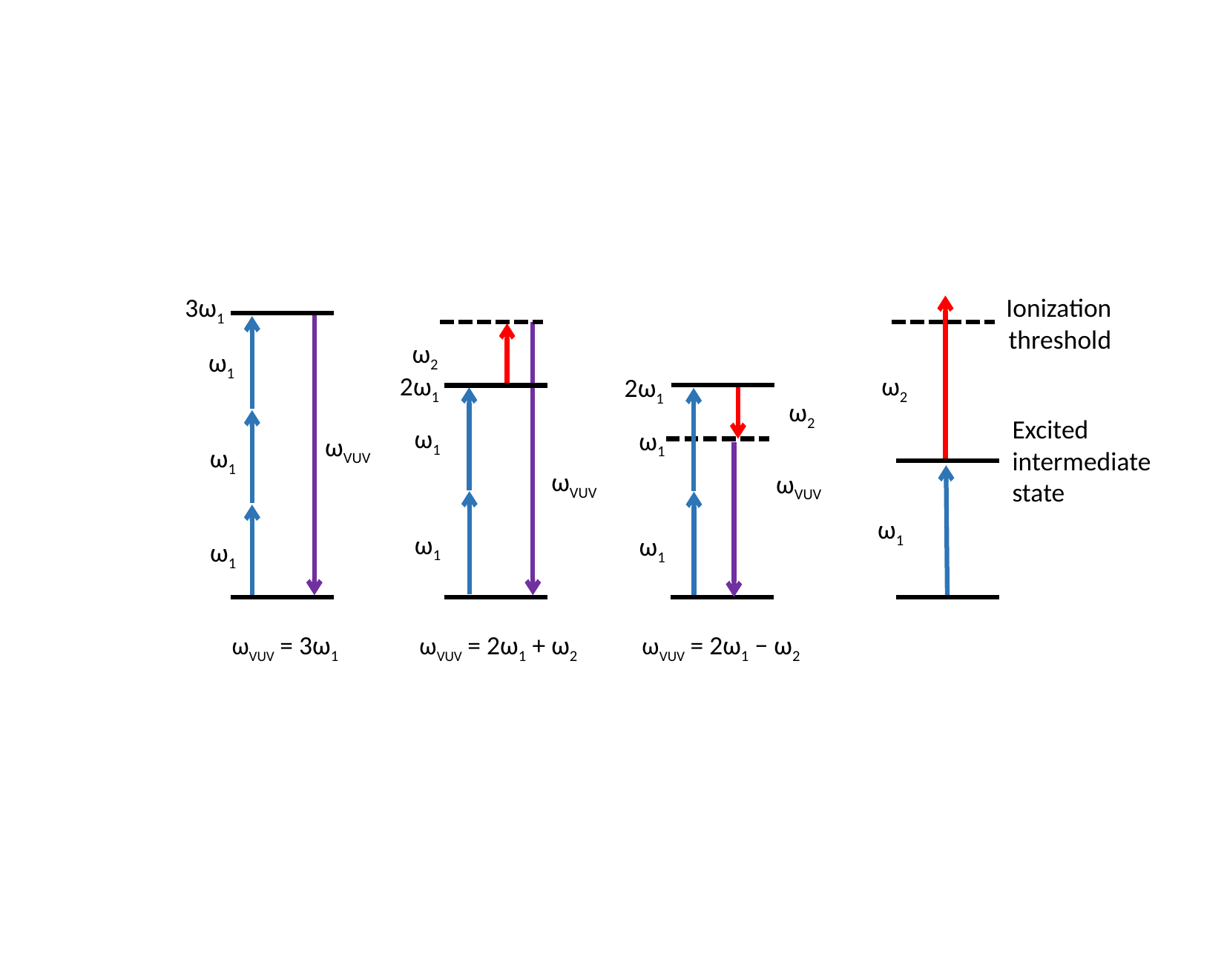

Ionization
threshold
3ω1
ω2
ω1
2ω1
ω2
2ω1
ω2
Excited
intermediate
state
ω1
ω1
ωVUV
ω1
ωVUV
ωVUV
ω1
ω1
ω1
ω1
ωVUV = 3ω1
ωVUV = 2ω1 + ω2
ωVUV = 2ω1 − ω2